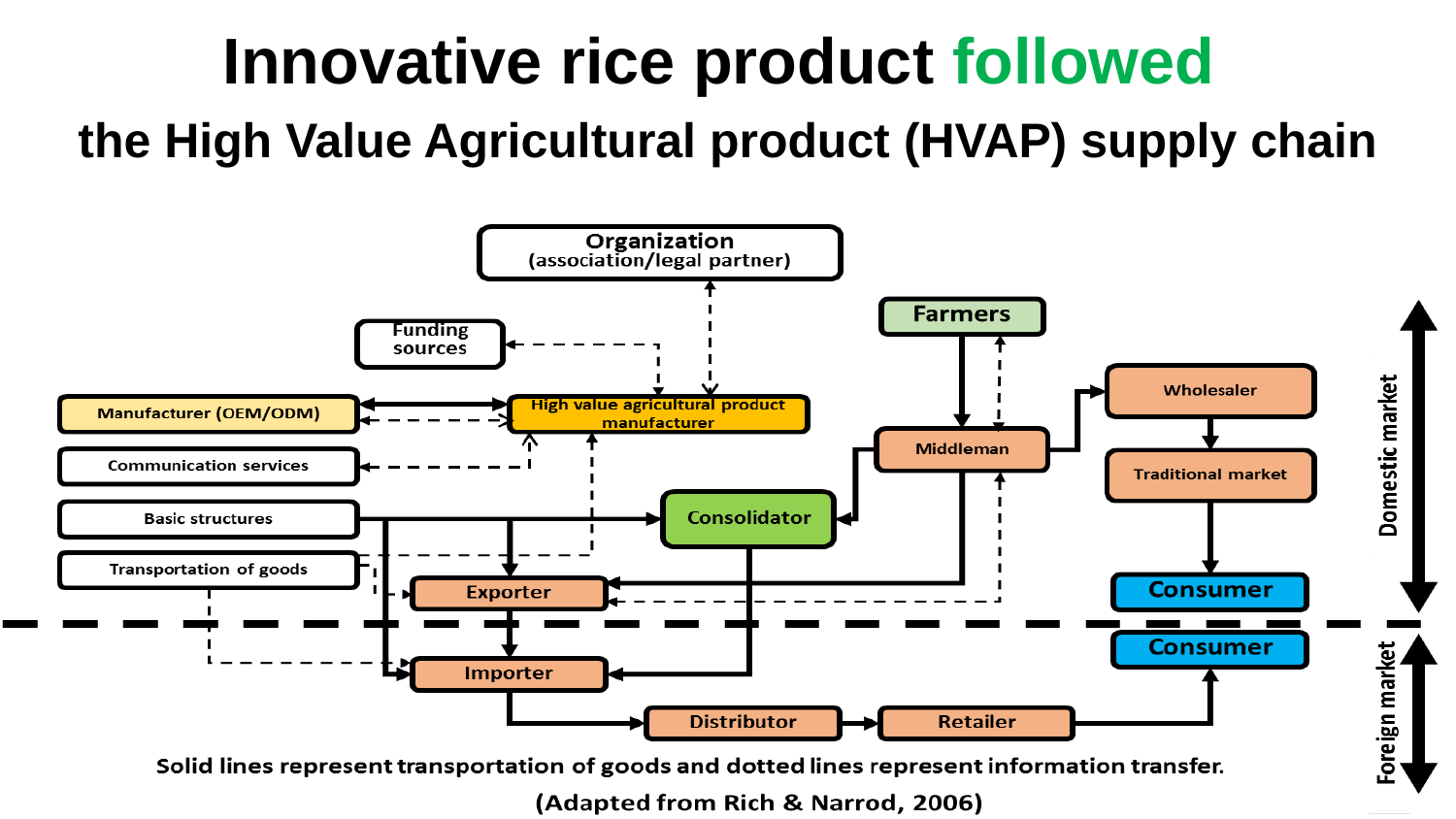

Innovative rice product followed
the High Value Agricultural product (HVAP) supply chain